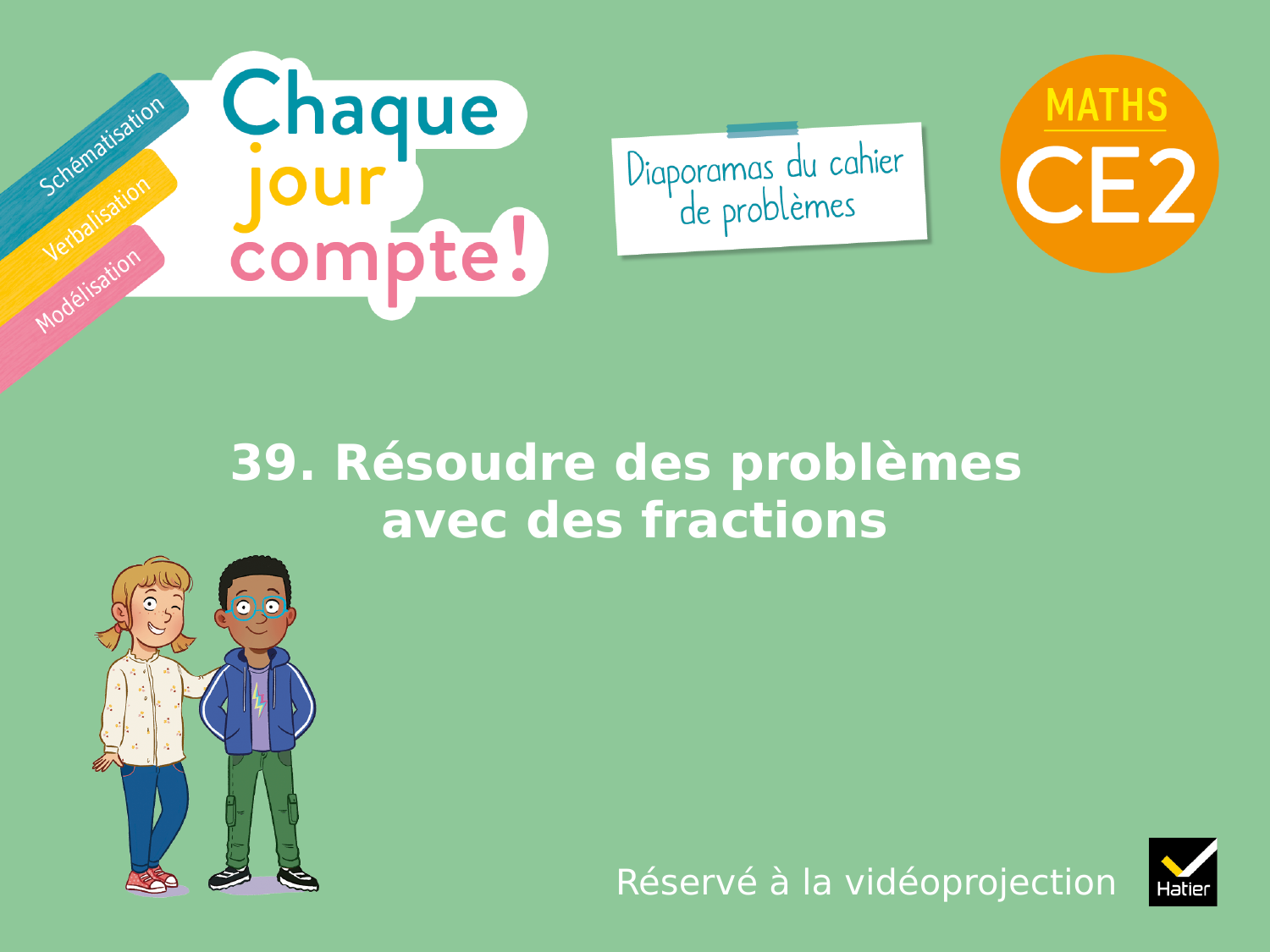

# 39. Résoudre des problèmes avec des fractions